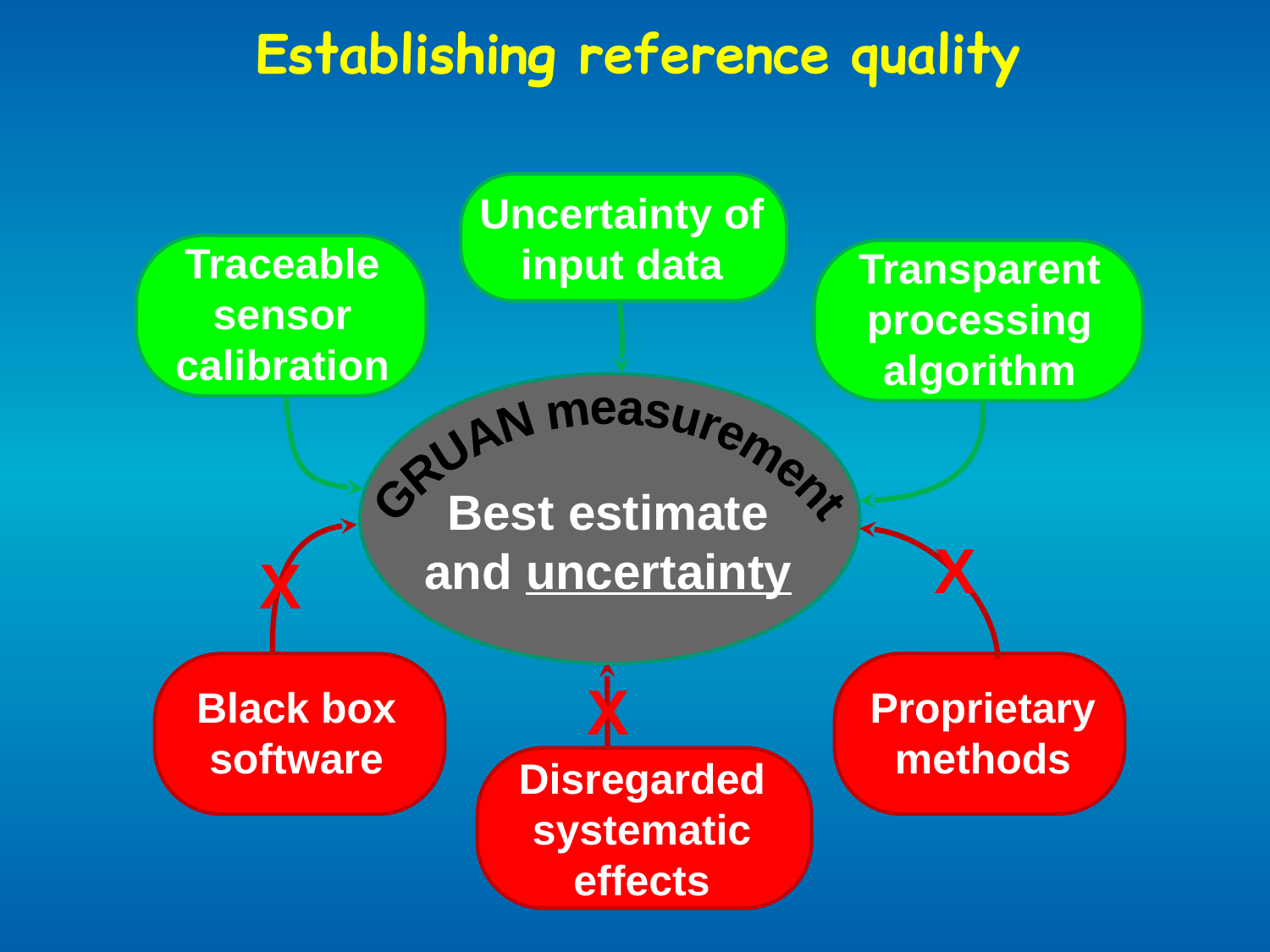

Establishing reference quality

Uncertainty of input data
Traceable
sensor calibration

Transparent processing algorithm

GRUAN measurement
Best estimate
and uncertainty
X

X

X
Proprietary methods
Black box software
Disregarded systematic effects